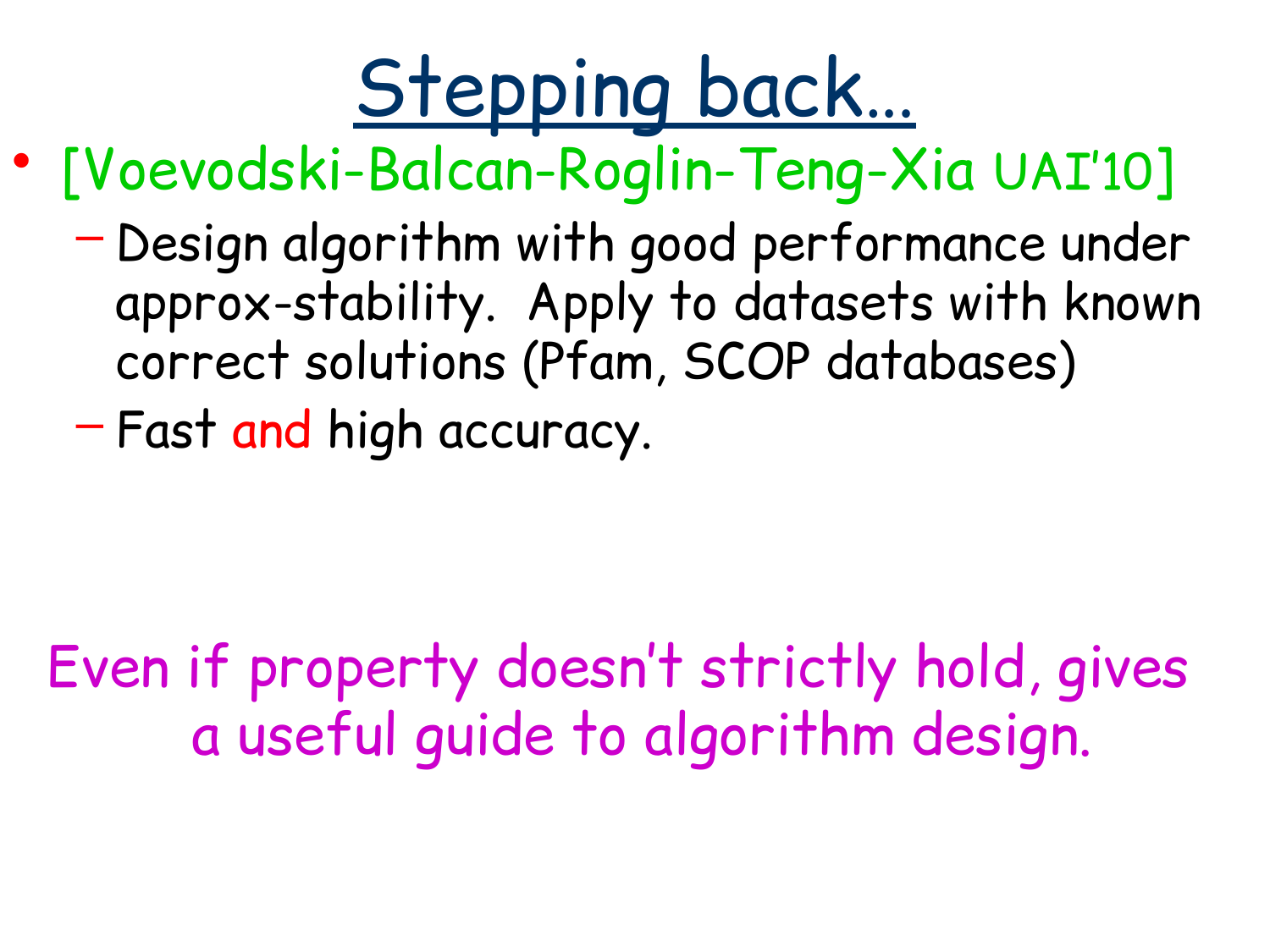

# Stepping back…
[Voevodski-Balcan-Roglin-Teng-Xia UAI’10]
Design algorithm with good performance under approx-stability.  Apply to datasets with known correct solutions (Pfam, SCOP databases)
Fast and high accuracy.
Even if property doesn’t strictly hold, gives a useful guide to algorithm design.